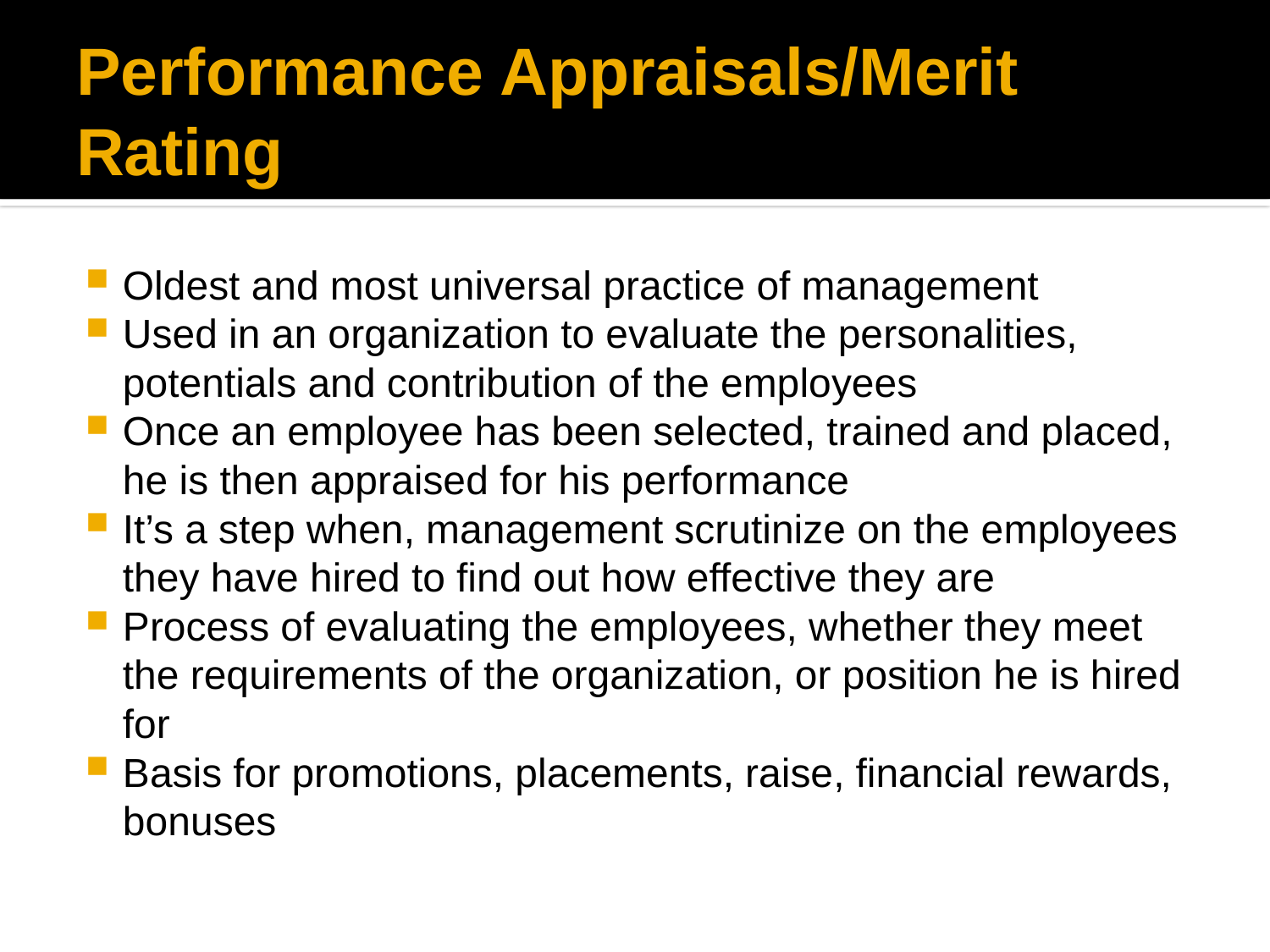

# Performance Appraisals/Merit Rating
Oldest and most universal practice of management
Used in an organization to evaluate the personalities, potentials and contribution of the employees
Once an employee has been selected, trained and placed, he is then appraised for his performance
It’s a step when, management scrutinize on the employees they have hired to find out how effective they are
Process of evaluating the employees, whether they meet the requirements of the organization, or position he is hired for
Basis for promotions, placements, raise, financial rewards, bonuses